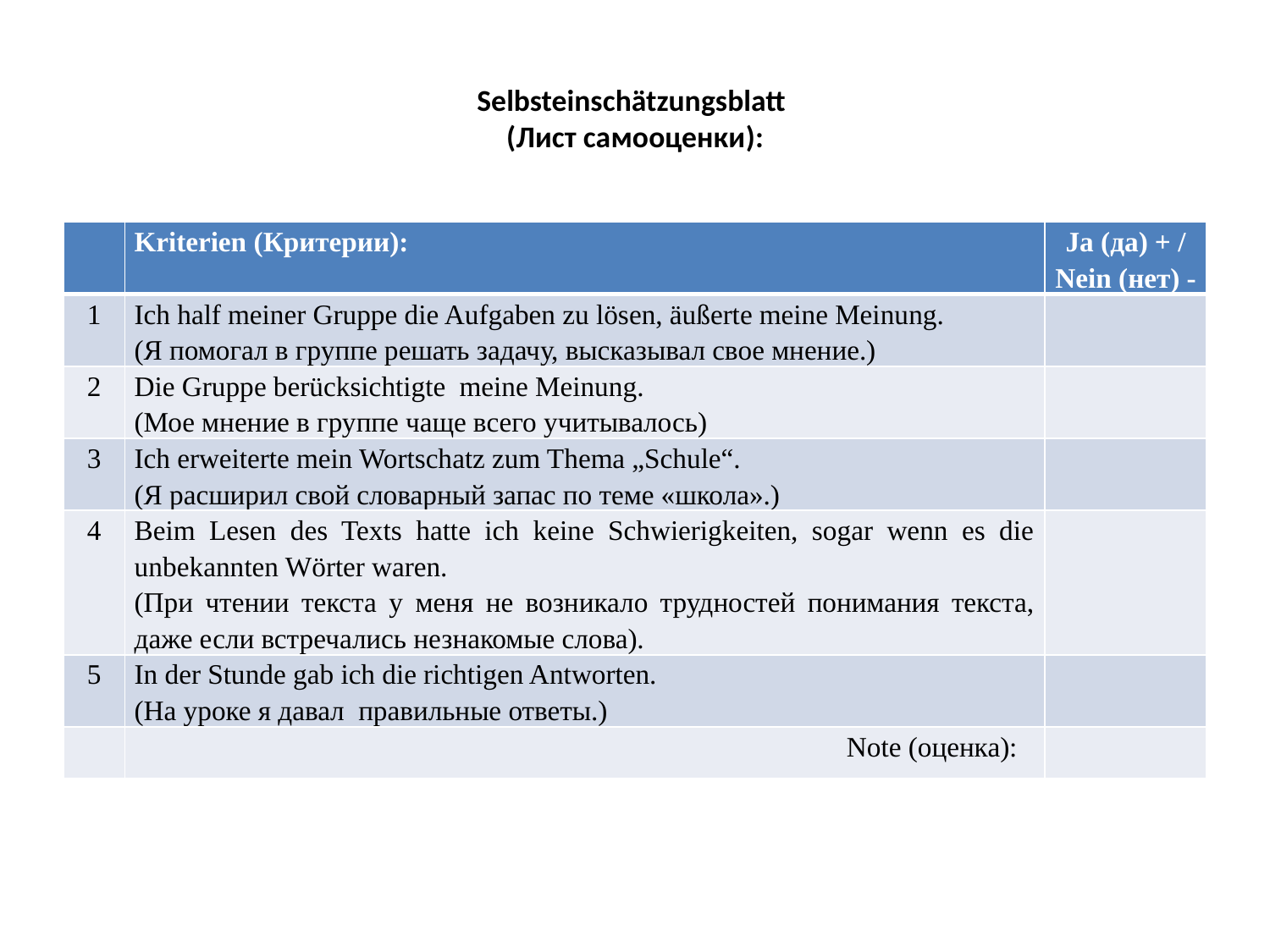

# Selbsteinschätzungsblatt (Лист самооценки):
|  | Kriterien (Критерии): | Ja (да) + / Nein (нет) - |
| --- | --- | --- |
| 1 | Ich half meiner Gruppe die Aufgaben zu lösen, äußerte meine Meinung. (Я помогал в группе решать задачу, высказывал свое мнение.) |  |
| 2 | Die Gruppe berücksichtigte meine Meinung. (Мое мнение в группе чаще всего учитывалось) |  |
| 3 | Ich erweiterte mein Wortschatz zum Thema „Schule“. (Я расширил свой словарный запас по теме «школа».) |  |
| 4 | Beim Lesen des Texts hatte ich keine Schwierigkeiten, sogar wenn es die unbekannten Wörter waren. (При чтении текста у меня не возникало трудностей понимания текста, даже если встречались незнакомые слова). |  |
| 5 | In der Stunde gab ich die richtigen Antworten. (На уроке я давал правильные ответы.) |  |
|  | Note (оценка): |  |